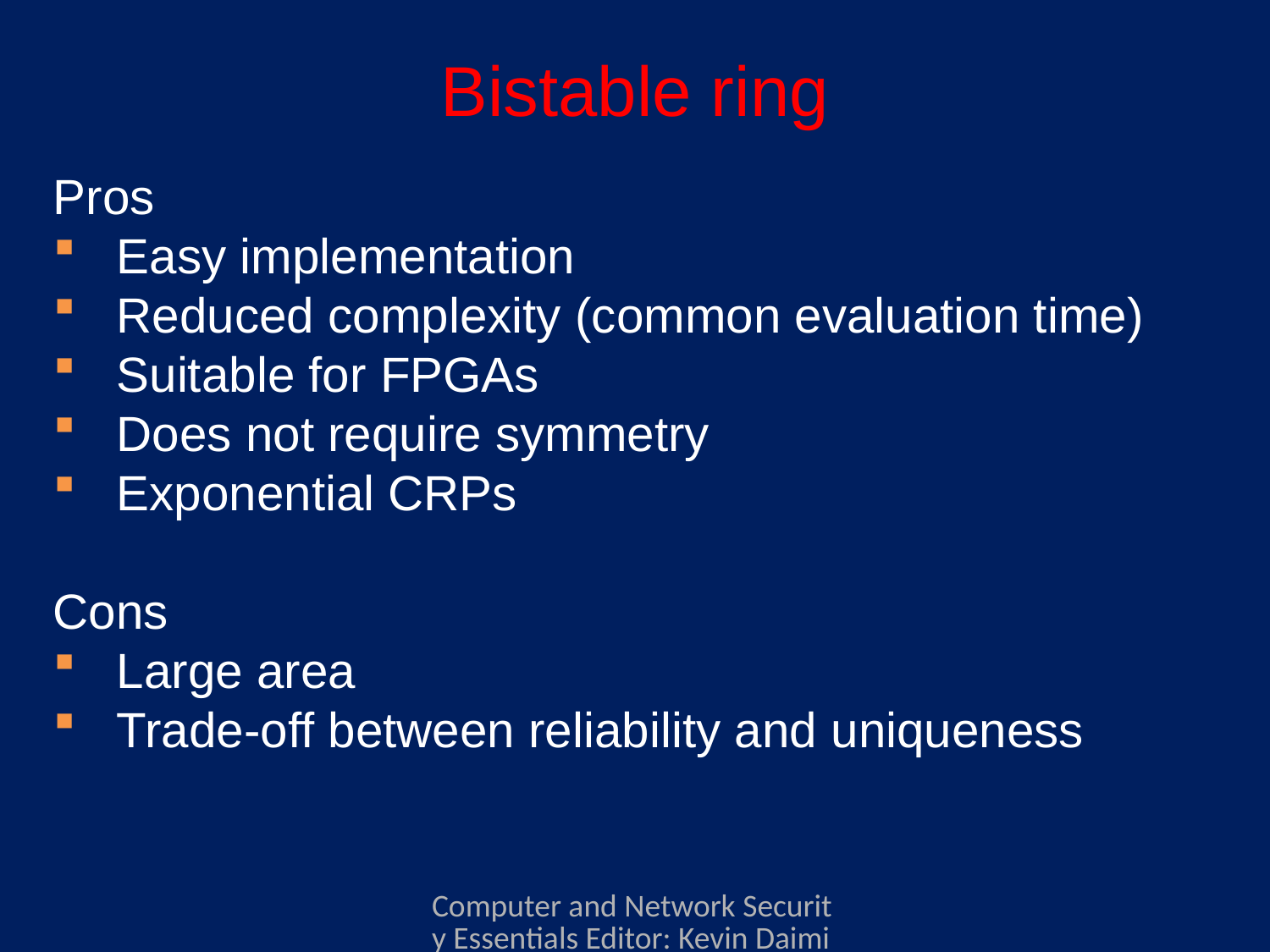

# Bistable ring
Pros
Easy implementation
Reduced complexity (common evaluation time)
Suitable for FPGAs
Does not require symmetry
Exponential CRPs

Cons
Large area
Trade-off between reliability and uniqueness

Computer and Network Security Essentials Editor: Kevin Daimi Associate Editors: Guillermo Francia, Levent Ertaul, Luis H. Encinas, Eman El-Sheikh Published by Springer